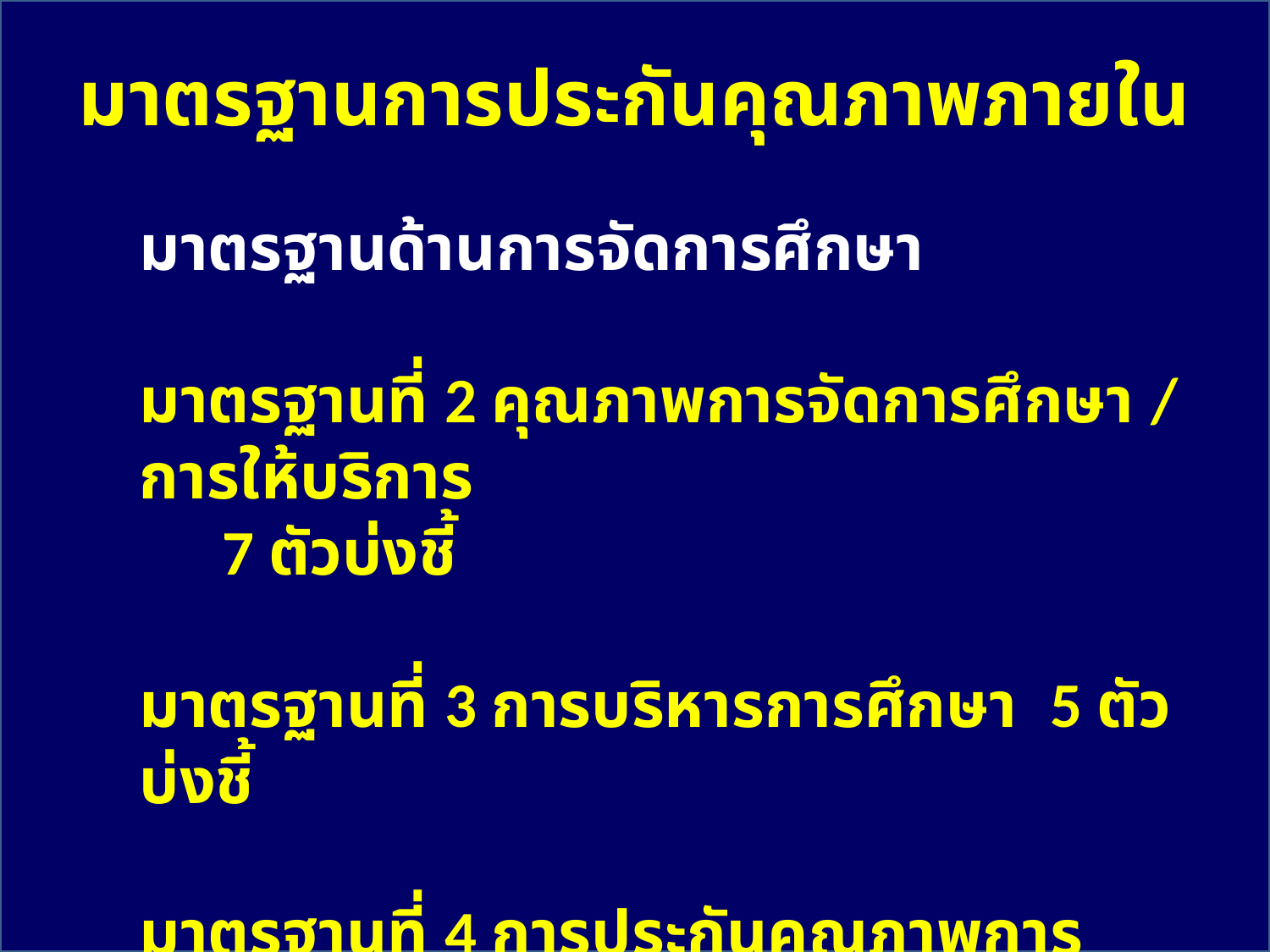

มาตรฐานการประกันคุณภาพภายใน
มาตรฐานด้านการจัดการศึกษา
มาตรฐานที่ 2 คุณภาพการจัดการศึกษา / การให้บริการ
     7 ตัวบ่งชี้
มาตรฐานที่ 3 การบริหารการศึกษา  5 ตัวบ่งชี้
มาตรฐานที่ 4 การประกันคุณภาพการศึกษา  2 ตัวบ่งชี้